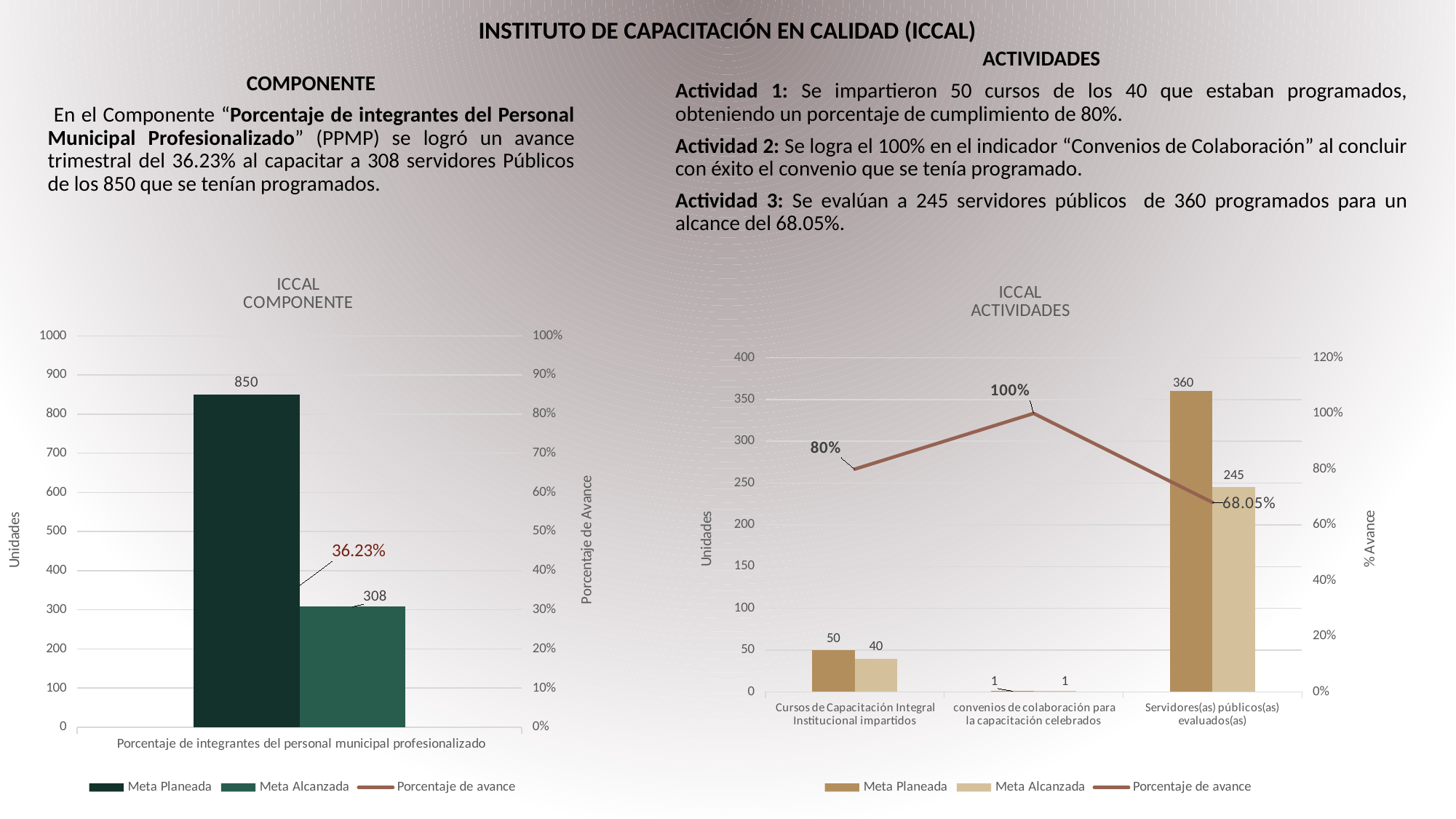

INSTITUTO DE CAPACITACIÓN EN CALIDAD (ICCAL)

ACTIVIDADES
Actividad 1: Se impartieron 50 cursos de los 40 que estaban programados, obteniendo un porcentaje de cumplimiento de 80%.
Actividad 2: Se logra el 100% en el indicador “Convenios de Colaboración” al concluir con éxito el convenio que se tenía programado.
Actividad 3: Se evalúan a 245 servidores públicos  de 360 programados para un alcance del 68.05%.

COMPONENTE
 En el Componente “Porcentaje de integrantes del Personal Municipal Profesionalizado” (PPMP) se logró un avance trimestral del 36.23% al capacitar a 308 servidores Públicos de los 850 que se tenían programados.

### Chart: ICCAL
COMPONENTE

| Category | Meta Planeada | Meta Alcanzada |  |
|---|---|---|---|
|  Porcentaje de integrantes del personal municipal profesionalizado | 850.0 | 308.0 | 0.3623529411764706 |

### Chart: ICCAL
ACTIVIDADES

| Category | Meta Planeada | Meta Alcanzada |  |
|---|---|---|---|
|  Cursos de Capacitación Integral Institucional impartidos | 50.0 | 40.0 | 0.8 |
|  convenios de colaboración para la capacitación celebrados | 1.0 | 1.0 | 1.0 |
| Servidores(as) públicos(as) evaluados(as) | 360.0 | 245.0 | 0.6805555555555556 |